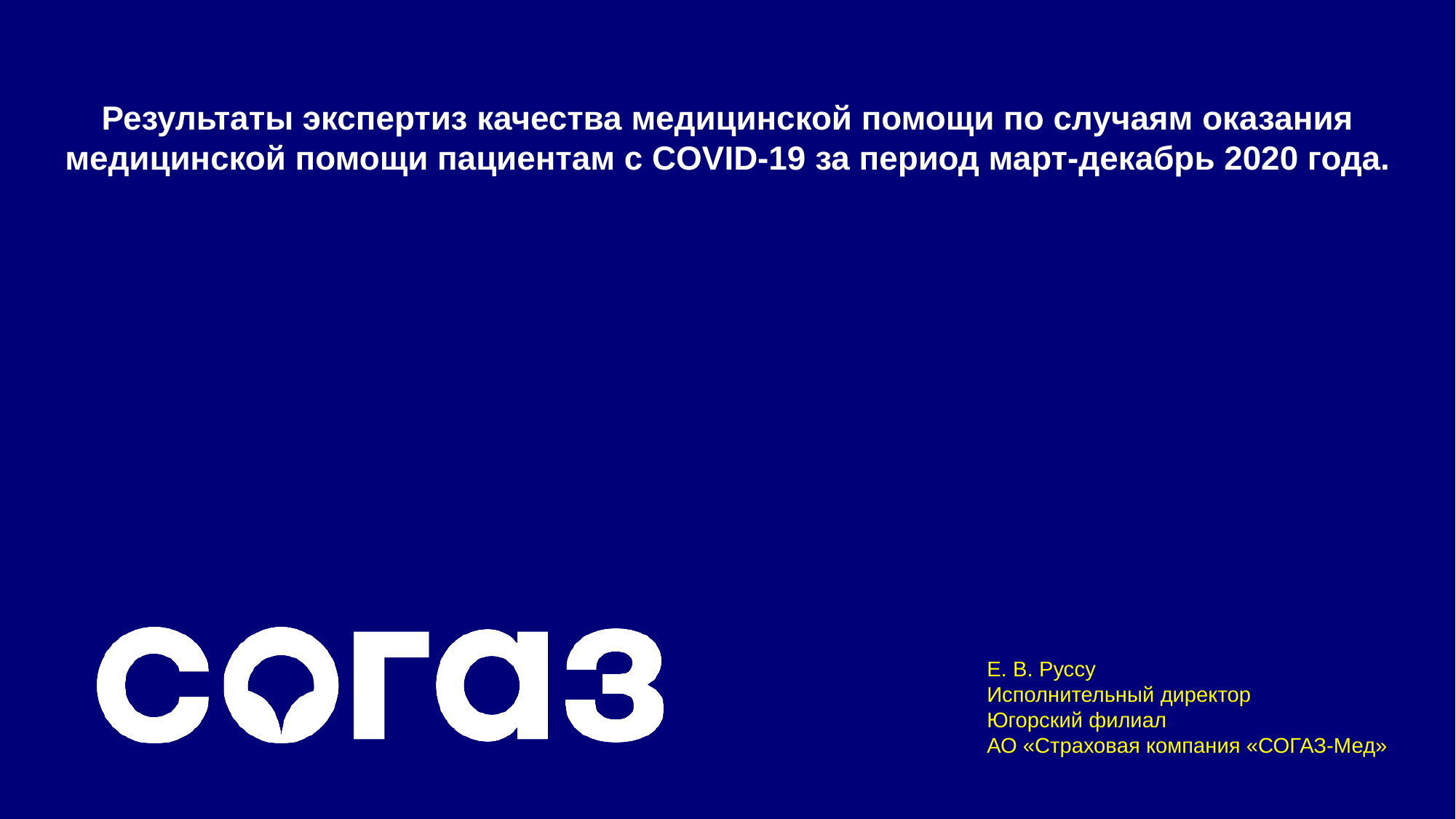

Результаты экспертиз качества медицинской помощи по случаям оказания медицинской помощи пациентам с COVID-19 за период март-декабрь 2020 года.

Е. В. Руссу
Исполнительный директор
Югорский филиал
АО «Страховая компания «СОГАЗ-Мед»